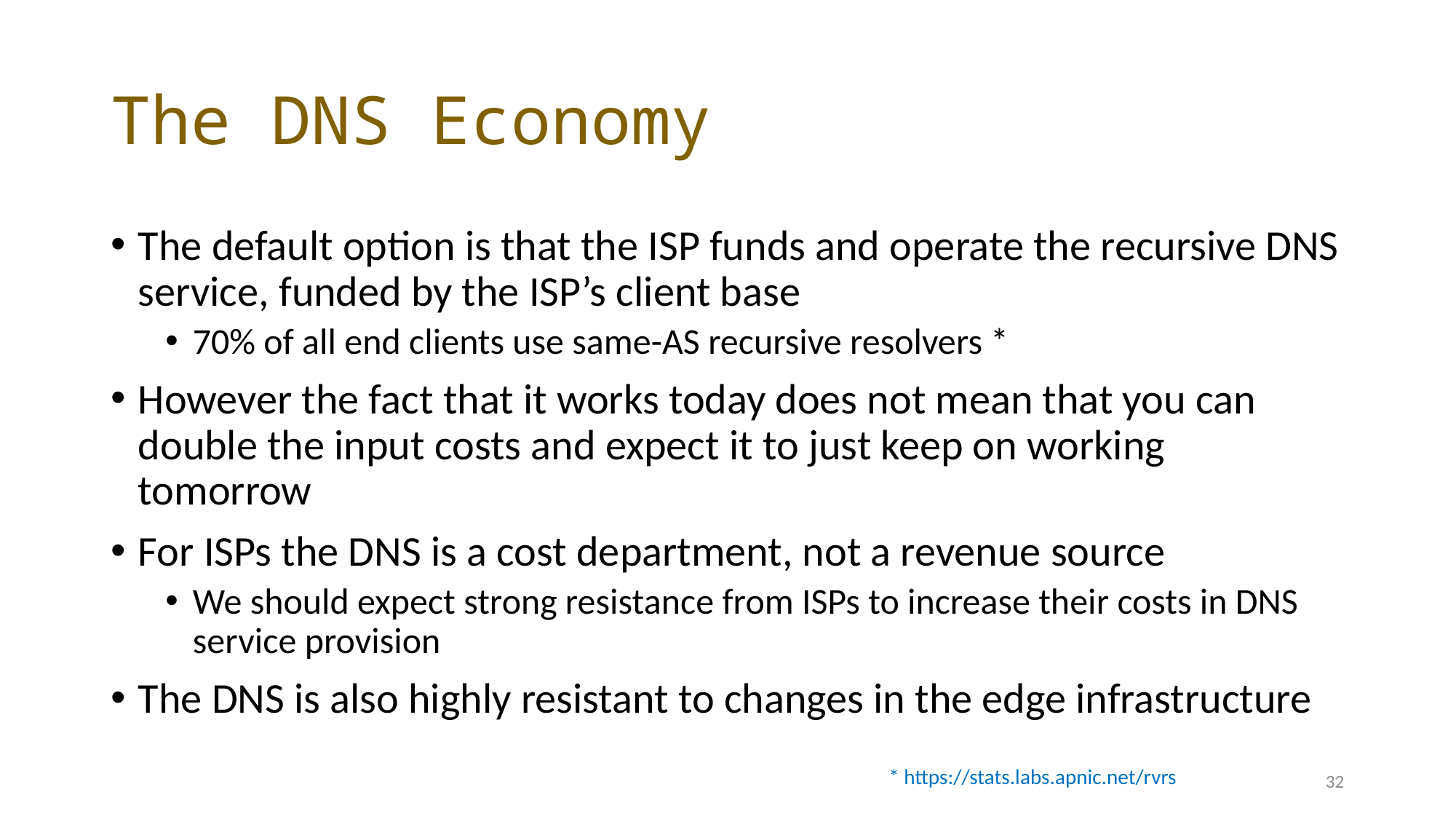

# The DNS Economy
The default option is that the ISP funds and operate the recursive DNS service, funded by the ISP’s client base
70% of all end clients use same-AS recursive resolvers *
However the fact that it works today does not mean that you can double the input costs and expect it to just keep on working tomorrow
For ISPs the DNS is a cost department, not a revenue source
We should expect strong resistance from ISPs to increase their costs in DNS service provision
The DNS is also highly resistant to changes in the edge infrastructure

* https://stats.labs.apnic.net/rvrs
32